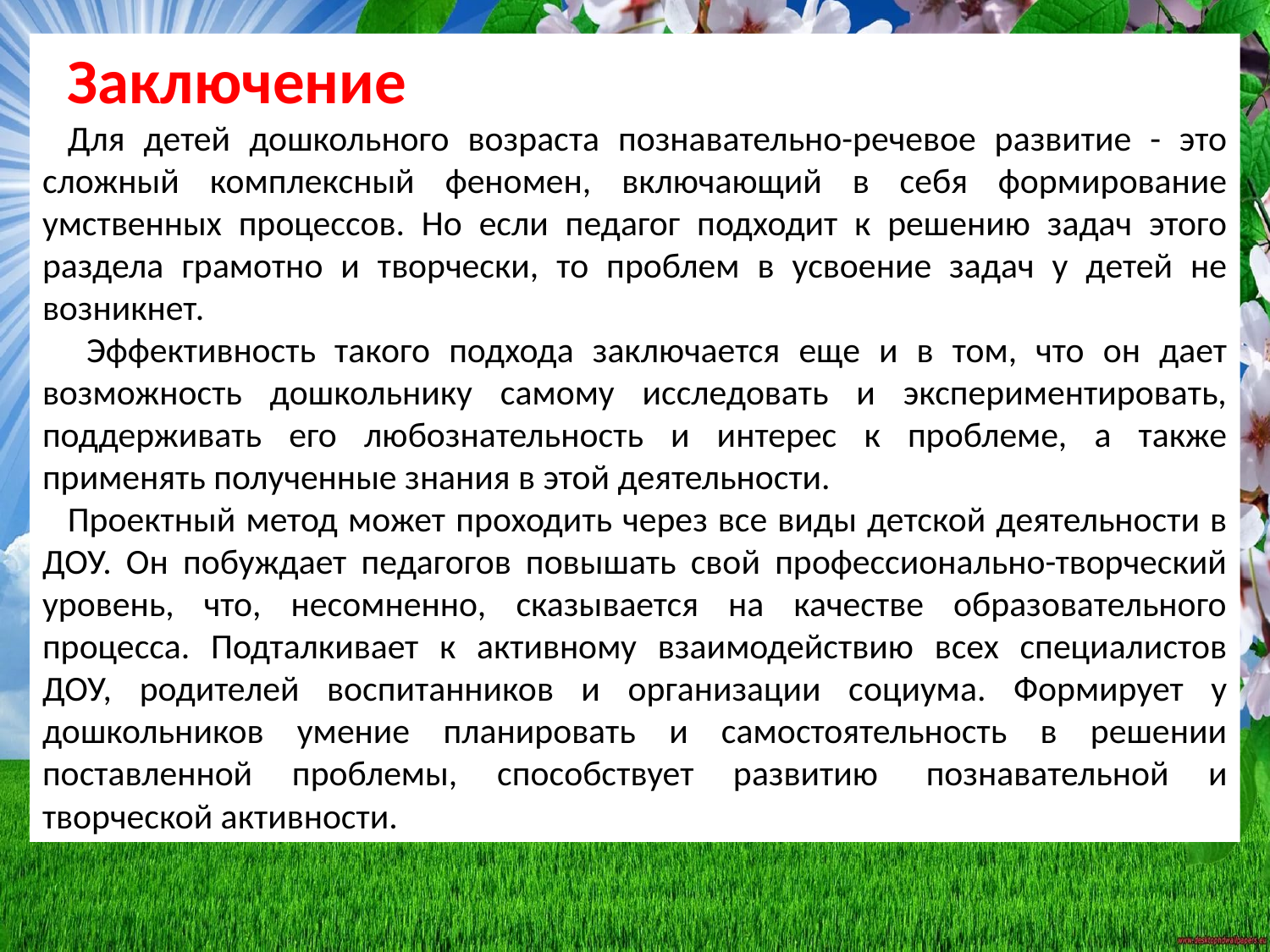

Заключение
Для детей дошкольного возраста познавательно-речевое развитие - это сложный комплексный феномен, включающий в себя формирование умственных процессов. Но если педагог подходит к решению задач этого раздела грамотно и творчески, то проблем в усвоение задач у детей не возникнет.
 Эффективность такого подхода заключается еще и в том, что он дает возможность дошкольнику самому исследовать и экспериментировать, поддерживать его любознательность и интерес к проблеме, а также применять полученные знания в этой деятельности.
Проектный метод может проходить через все виды детской деятельности в ДОУ. Он побуждает педагогов повышать свой профессионально-творческий уровень, что, несомненно, сказывается на качестве образовательного процесса. Подталкивает к активному взаимодействию всех специалистов ДОУ, родителей воспитанников и организации социума. Формирует у дошкольников умение планировать и самостоятельность в решении поставленной проблемы, способствует развитию  познавательной и творческой активности.